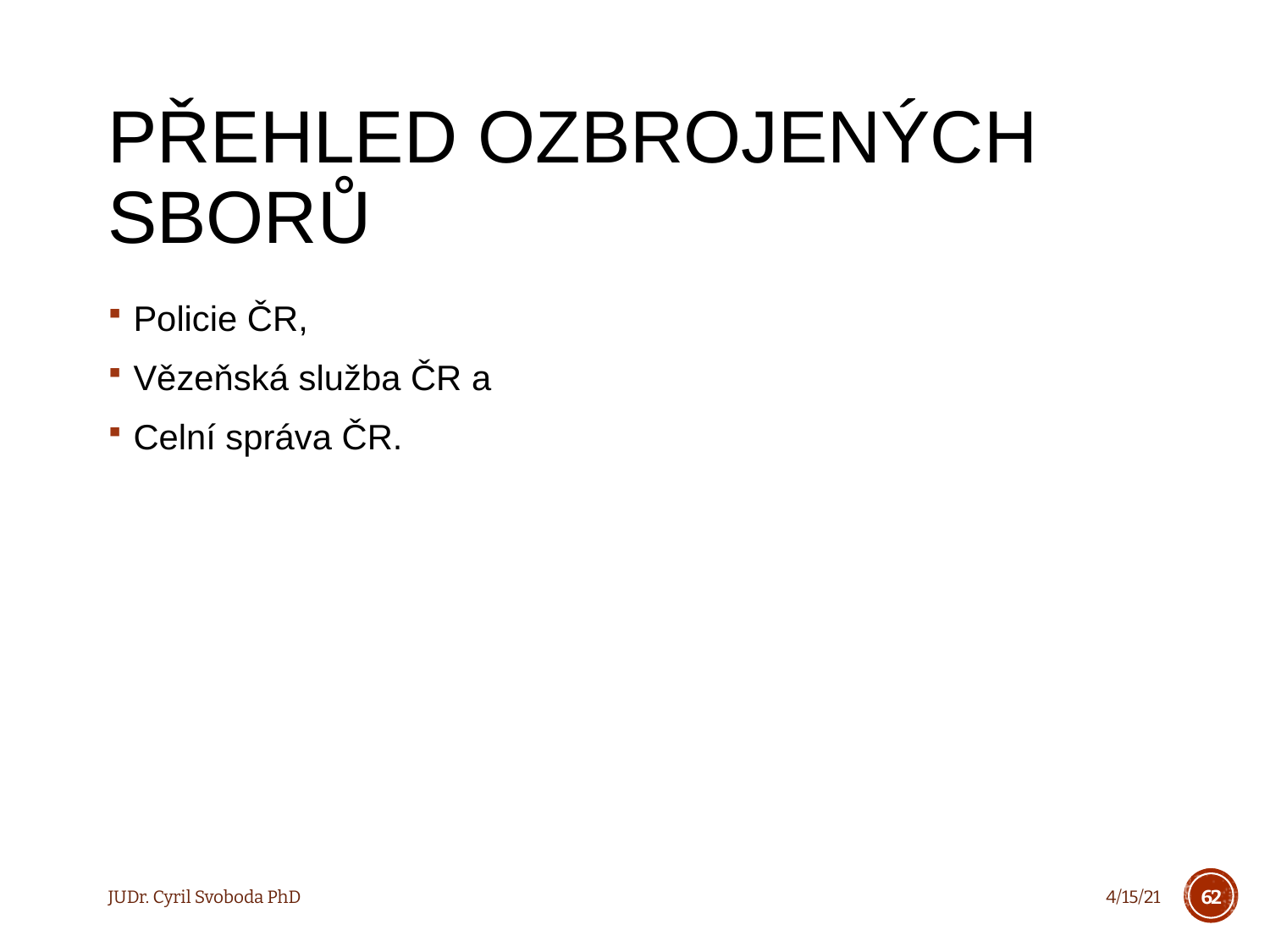

# Přehled ozbrojených sborů
Policie ČR,
Vězeňská služba ČR a
Celní správa ČR.
JUDr. Cyril Svoboda PhD
4/15/21
62